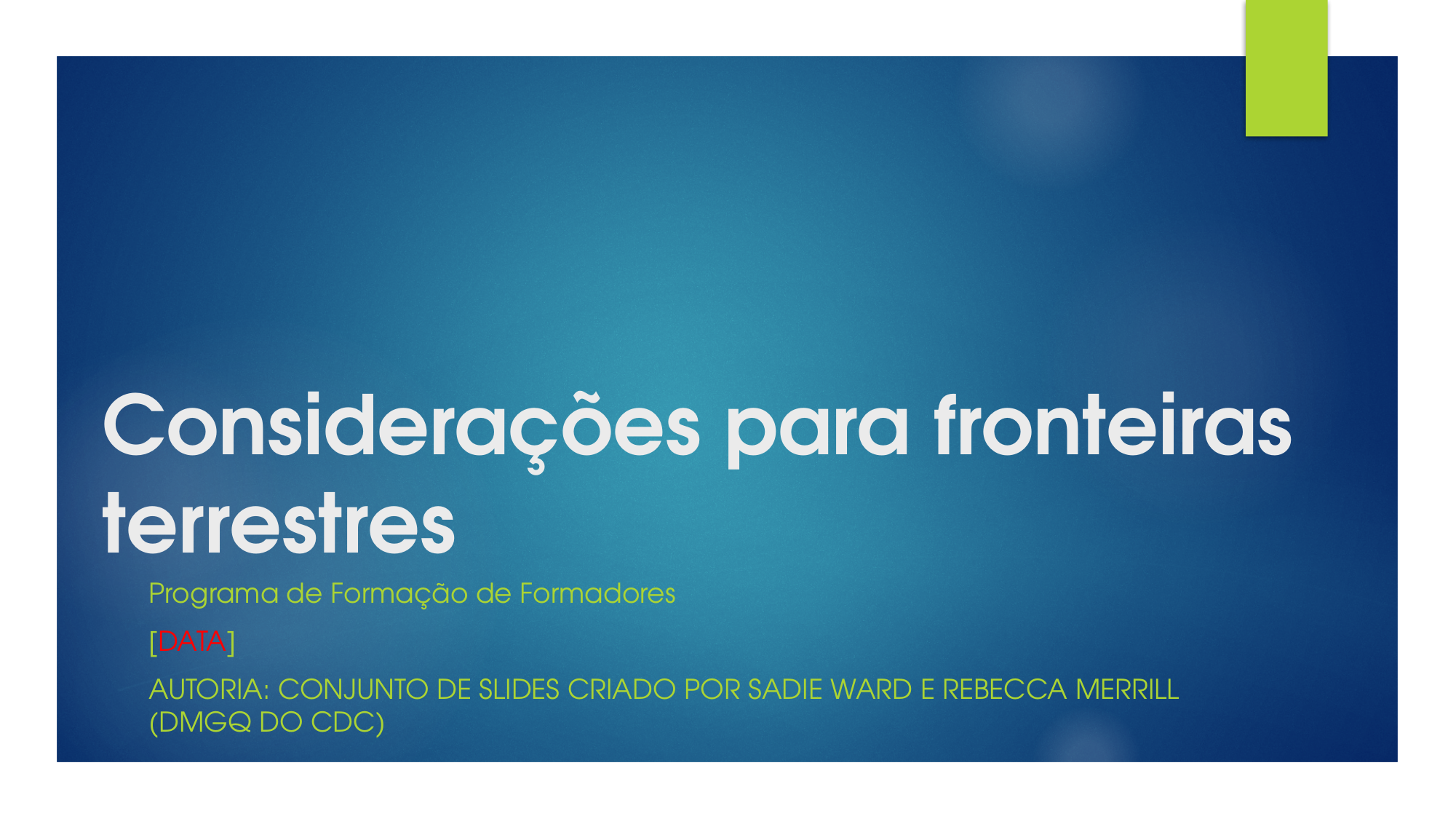

# Considerações para fronteiras terrestres
Programa de Formação de Formadores
[DATA]
AUTORIA: CONJUNTO DE SLIDES CRIADO POR SADIE WARD E REBECCA MERRILL (DMGQ DO CDC)